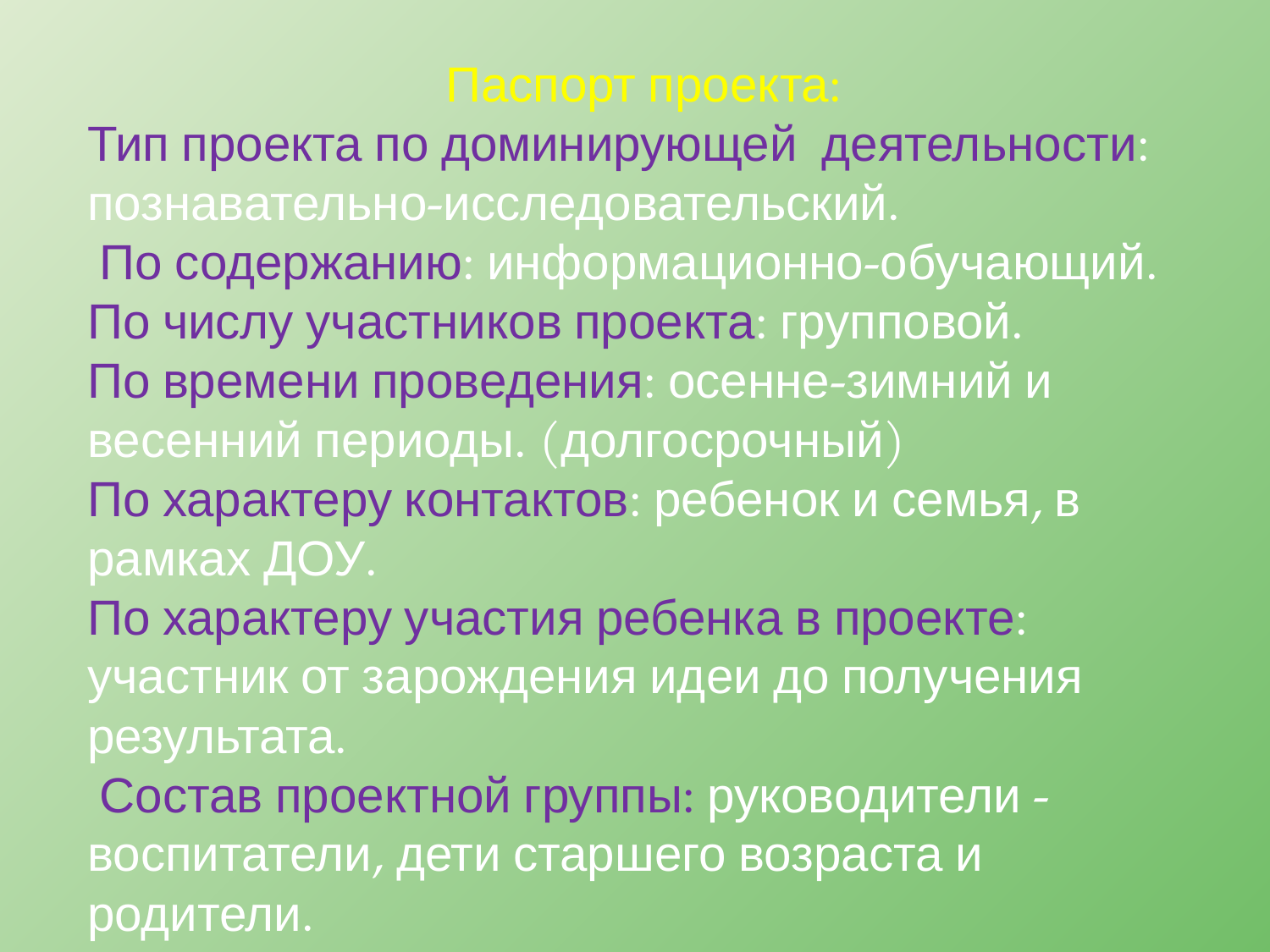

Паспорт проекта:
Тип проекта по доминирующей  деятельности: познавательно-исследовательский.
 По содержанию: информационно-обучающий.
По числу участников проекта: групповой.
По времени проведения: осенне-зимний и весенний периоды. (долгосрочный)
По характеру контактов: ребенок и семья, в рамках ДОУ.
По характеру участия ребенка в проекте: участник от зарождения идеи до получения результата.
 Состав проектной группы: руководители - воспитатели, дети старшего возраста и родители.